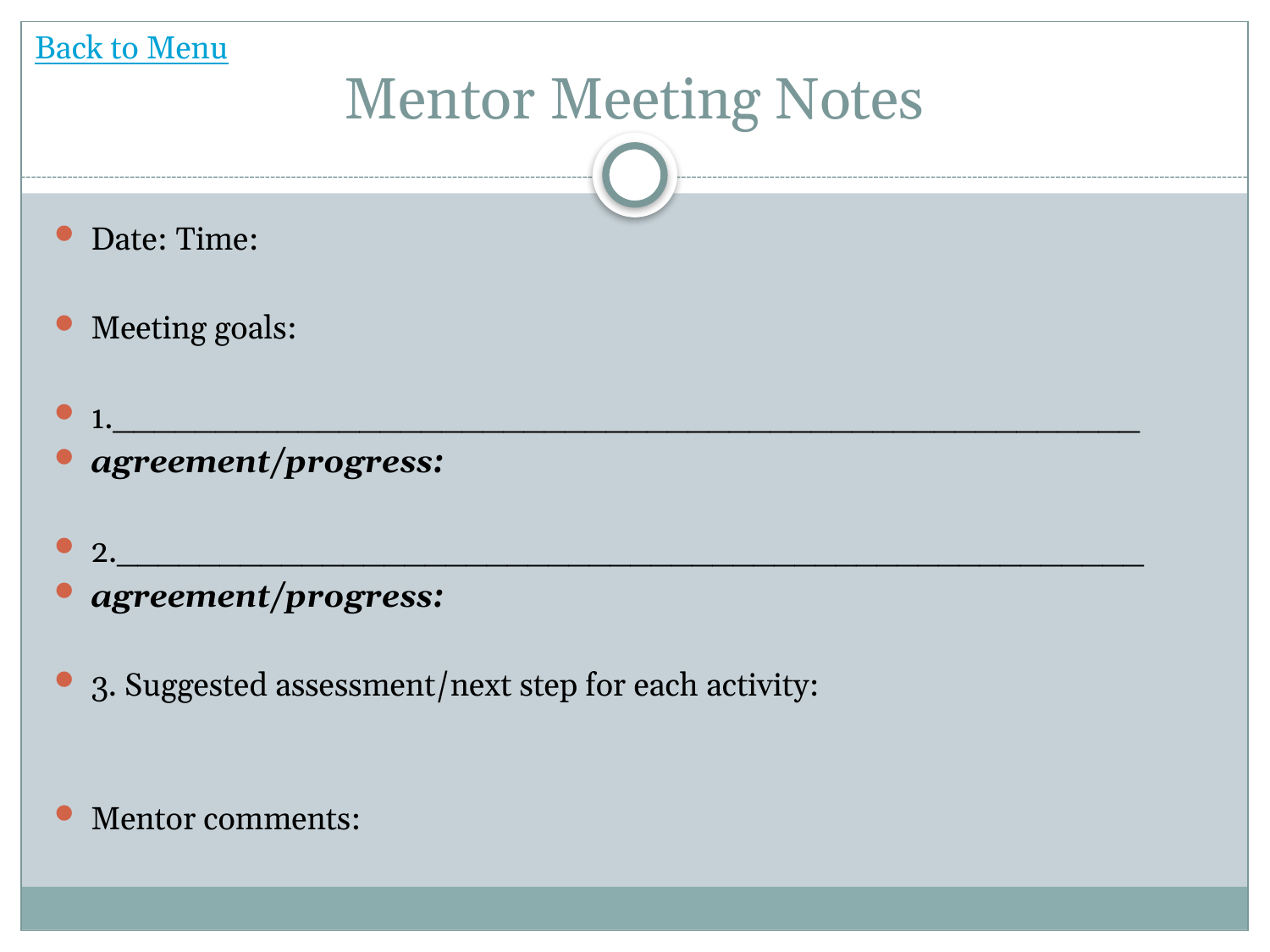

Back to Menu
# Mentor Meeting Notes
Date:						Time:

Meeting goals:

1.__________________________________________________
agreement/progress:

2.__________________________________________________
agreement/progress:

3. Suggested assessment/next step for each activity:

Mentor comments: